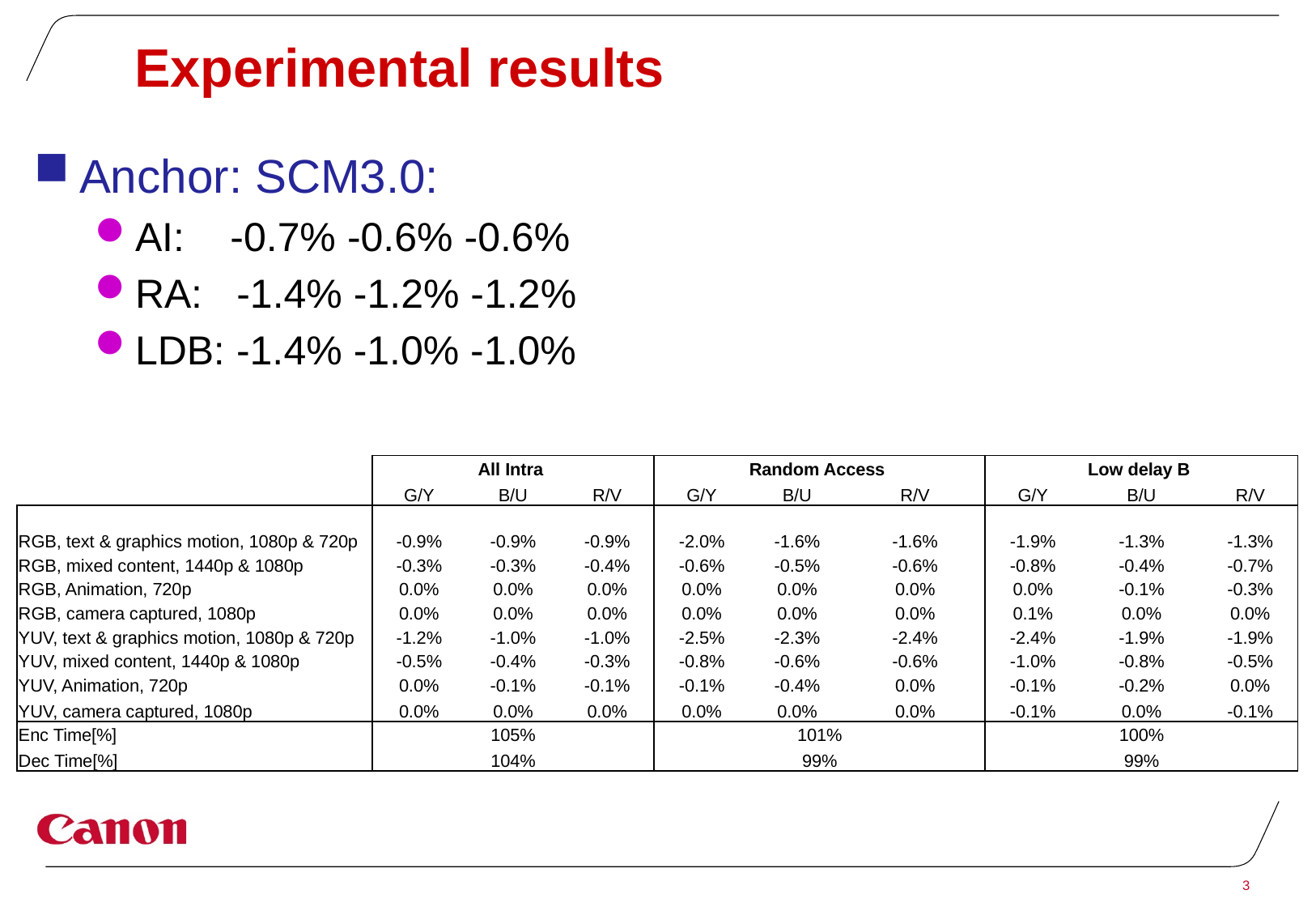

# Experimental results
Anchor: SCM3.0:
AI:    -0.7% -0.6% -0.6%
RA:   -1.4% -1.2% -1.2%
LDB: -1.4% -1.0% -1.0%

|  | All Intra |  |  | Random Access |  |  | Low delay B |  |  |
| --- | --- | --- | --- | --- | --- | --- | --- | --- | --- |
|  | G/Y | B/U | R/V | G/Y | B/U | R/V | G/Y | B/U | R/V |
| RGB, text & graphics motion, 1080p & 720p | -0.9% | -0.9% | -0.9% | -2.0% | -1.6% | -1.6% | -1.9% | -1.3% | -1.3% |
| RGB, mixed content, 1440p & 1080p | -0.3% | -0.3% | -0.4% | -0.6% | -0.5% | -0.6% | -0.8% | -0.4% | -0.7% |
| RGB, Animation, 720p | 0.0% | 0.0% | 0.0% | 0.0% | 0.0% | 0.0% | 0.0% | -0.1% | -0.3% |
| RGB, camera captured, 1080p | 0.0% | 0.0% | 0.0% | 0.0% | 0.0% | 0.0% | 0.1% | 0.0% | 0.0% |
| YUV, text & graphics motion, 1080p & 720p | -1.2% | -1.0% | -1.0% | -2.5% | -2.3% | -2.4% | -2.4% | -1.9% | -1.9% |
| YUV, mixed content, 1440p & 1080p | -0.5% | -0.4% | -0.3% | -0.8% | -0.6% | -0.6% | -1.0% | -0.8% | -0.5% |
| YUV, Animation, 720p | 0.0% | -0.1% | -0.1% | -0.1% | -0.4% | 0.0% | -0.1% | -0.2% | 0.0% |
| YUV, camera captured, 1080p | 0.0% | 0.0% | 0.0% | 0.0% | 0.0% | 0.0% | -0.1% | 0.0% | -0.1% |
| Enc Time[%] | 105% |  |  | 101% |  |  | 100% |  |  |
| Dec Time[%] | 104% |  |  | 99% |  |  | 99% |  |  |
3